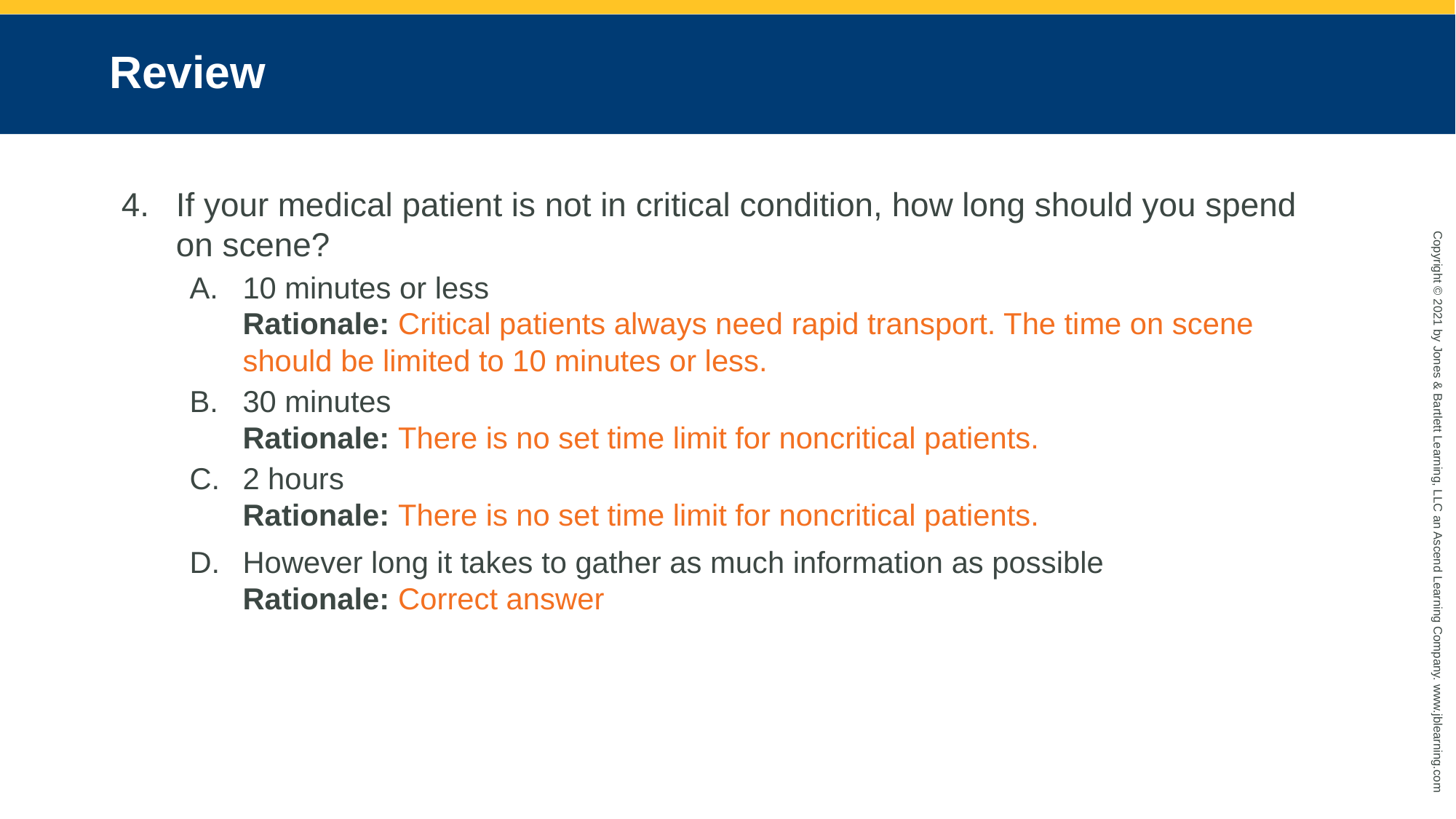

# Review
If your medical patient is not in critical condition, how long should you spend on scene?
10 minutes or less
Rationale: Critical patients always need rapid transport. The time on scene should be limited to 10 minutes or less.
30 minutes
Rationale: There is no set time limit for noncritical patients.
2 hours
Rationale: There is no set time limit for noncritical patients.
However long it takes to gather as much information as possible
Rationale: Correct answer